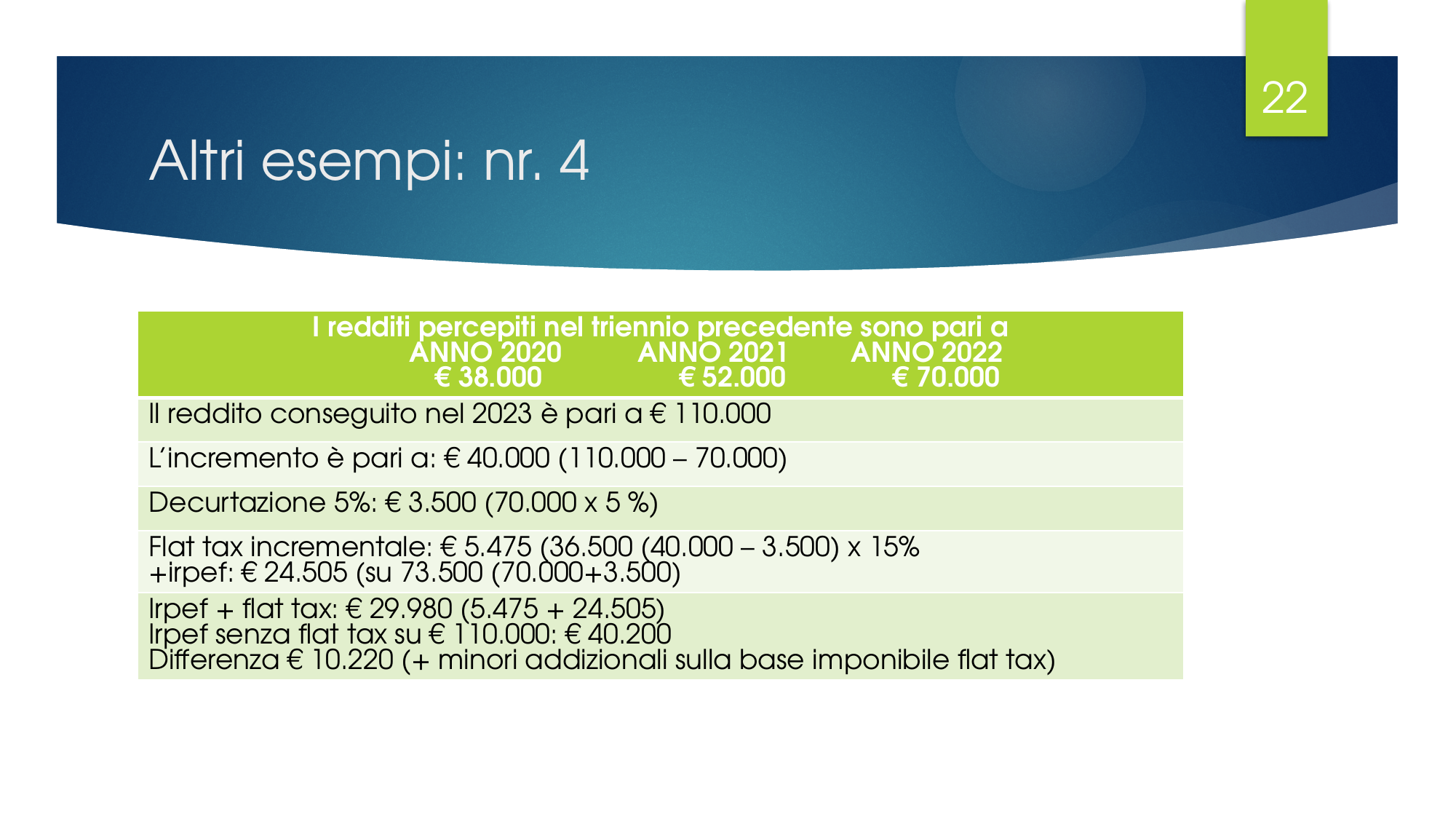

22
# Altri esempi: nr. 4
| I redditi percepiti nel triennio precedente sono pari a ANNO 2020 ANNO 2021 ANNO 2022 € 38.000 € 52.000 € 70.000 |
| --- |
| Il reddito conseguito nel 2023 è pari a € 110.000 |
| L’incremento è pari a: € 40.000 (110.000 – 70.000) |
| Decurtazione 5%: € 3.500 (70.000 x 5 %) |
| Flat tax incrementale: € 5.475 (36.500 (40.000 – 3.500) x 15% +irpef: € 24.505 (su 73.500 (70.000+3.500) |
| Irpef + flat tax: € 29.980 (5.475 + 24.505) Irpef senza flat tax su € 110.000: € 40.200 Differenza € 10.220 (+ minori addizionali sulla base imponibile flat tax) |